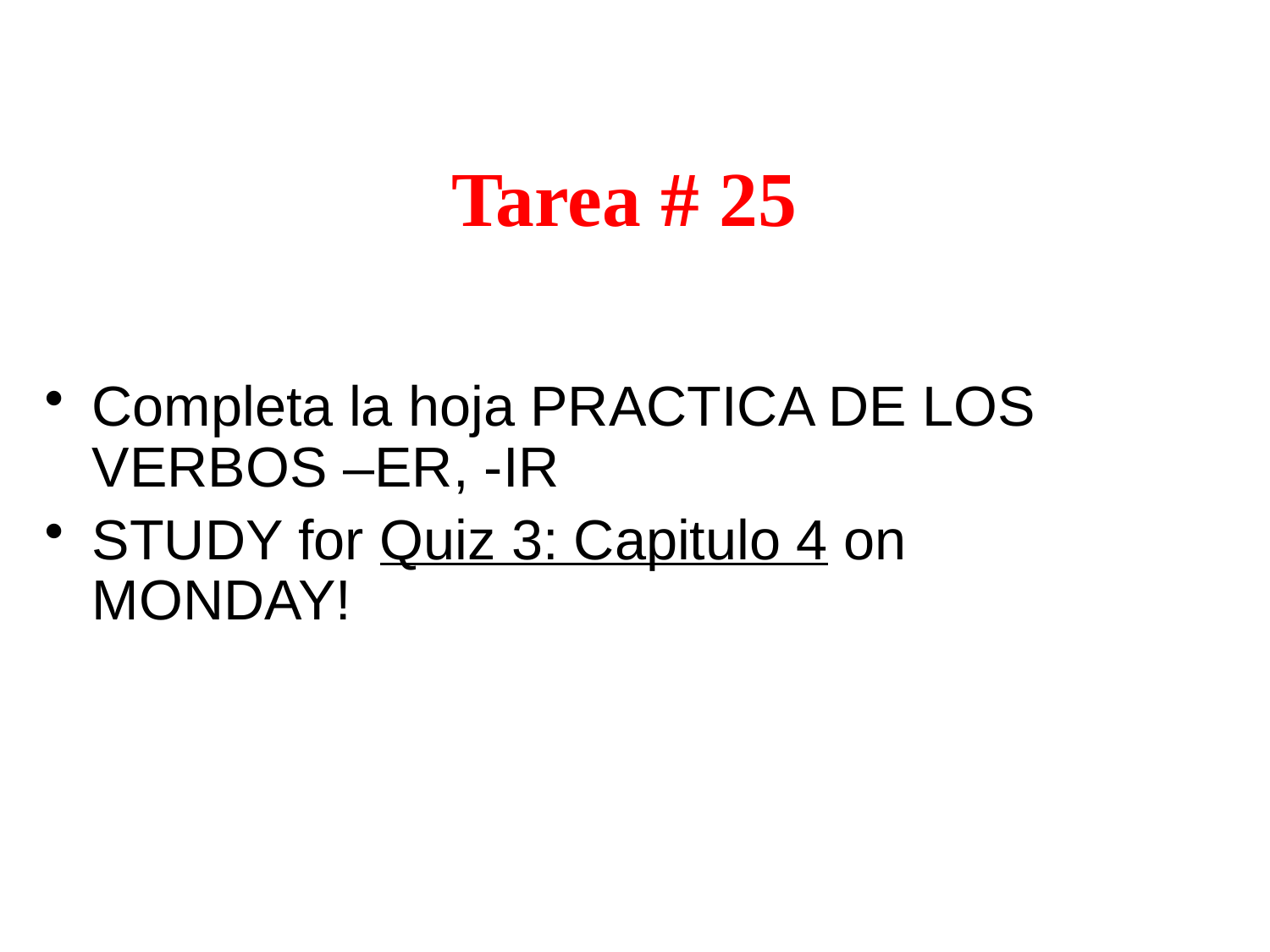

Tarea # 25

Completa la hoja PRACTICA DE LOS VERBOS –ER, -IR
STUDY for Quiz 3: Capitulo 4 on MONDAY!